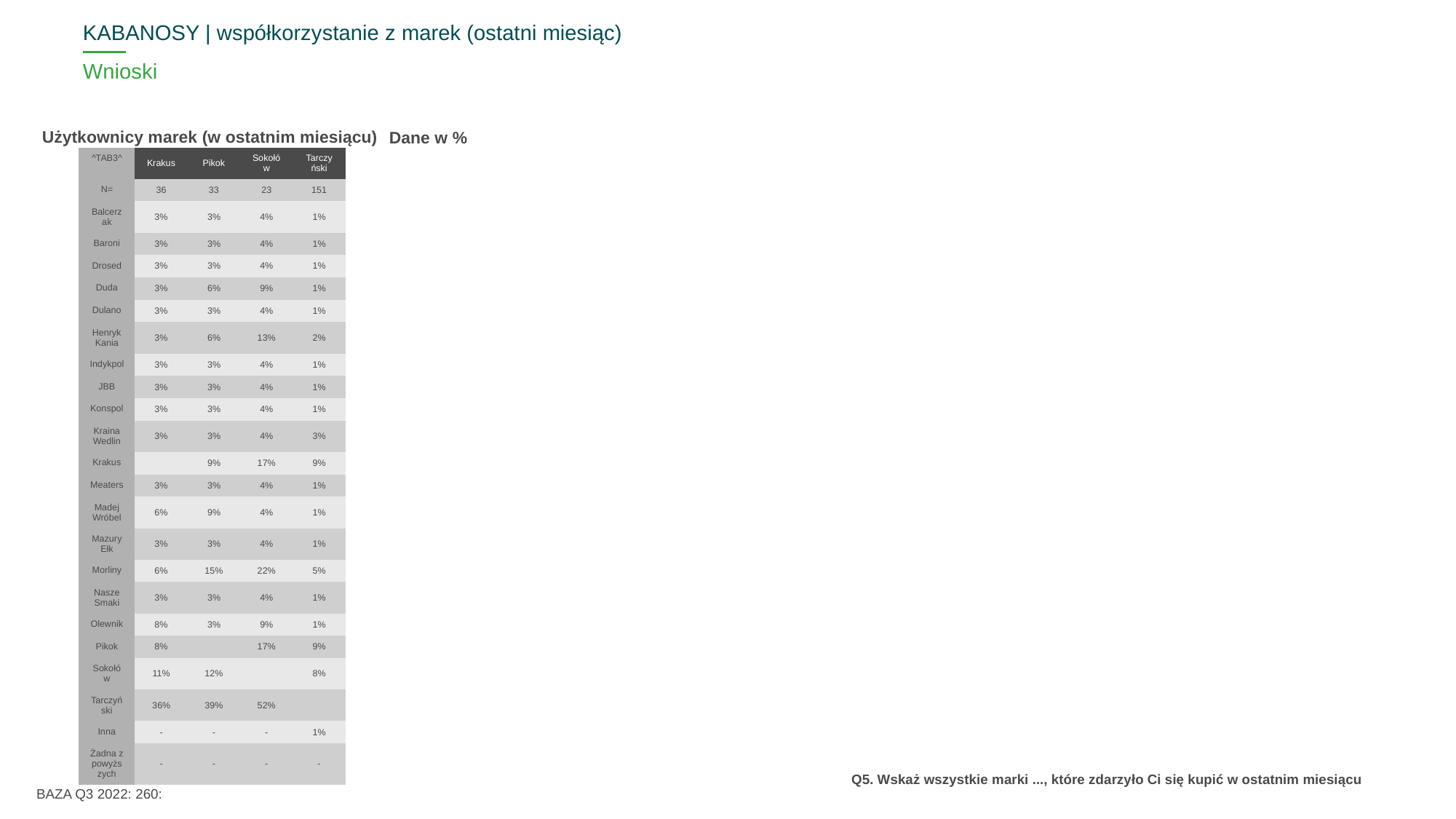

KABANOSY | współkorzystanie z marek (ostatni miesiąc)
# Wnioski
Użytkownicy marek (w ostatnim miesiącu)
Dane w %
| ^TAB3^ | Krakus | Pikok | Sokołów | Tarczyński |
| --- | --- | --- | --- | --- |
| N= | 36 | 33 | 23 | 151 |
| Balcerzak | 3% | 3% | 4% | 1% |
| Baroni | 3% | 3% | 4% | 1% |
| Drosed | 3% | 3% | 4% | 1% |
| Duda | 3% | 6% | 9% | 1% |
| Dulano | 3% | 3% | 4% | 1% |
| Henryk Kania | 3% | 6% | 13% | 2% |
| Indykpol | 3% | 3% | 4% | 1% |
| JBB | 3% | 3% | 4% | 1% |
| Konspol | 3% | 3% | 4% | 1% |
| Kraina Wedlin | 3% | 3% | 4% | 3% |
| Krakus |  | 9% | 17% | 9% |
| Meaters | 3% | 3% | 4% | 1% |
| Madej Wróbel | 6% | 9% | 4% | 1% |
| Mazury Ełk | 3% | 3% | 4% | 1% |
| Morliny | 6% | 15% | 22% | 5% |
| Nasze Smaki | 3% | 3% | 4% | 1% |
| Olewnik | 8% | 3% | 9% | 1% |
| Pikok | 8% |  | 17% | 9% |
| Sokołów | 11% | 12% |  | 8% |
| Tarczyński | 36% | 39% | 52% |  |
| Inna | - | - | - | 1% |
| Żadna z powyższych | - | - | - | - |

BAZA Q3 2022: 260:
Q5. Wskaż wszystkie marki ..., które zdarzyło Ci się kupić w ostatnim miesiącu